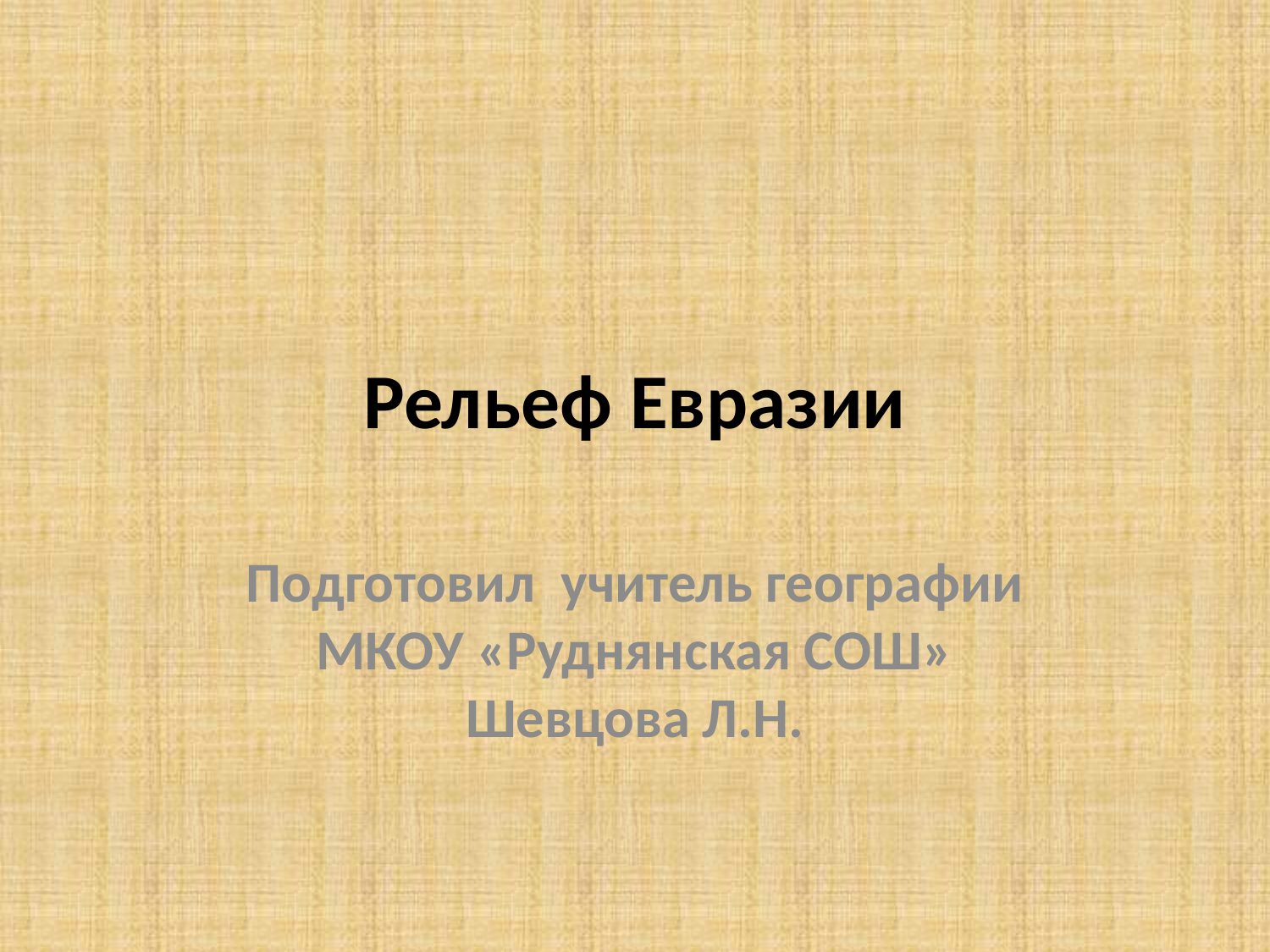

# Рельеф Евразии
Подготовил  учитель географии МКОУ «Руднянская СОШ» Шевцова Л.Н.